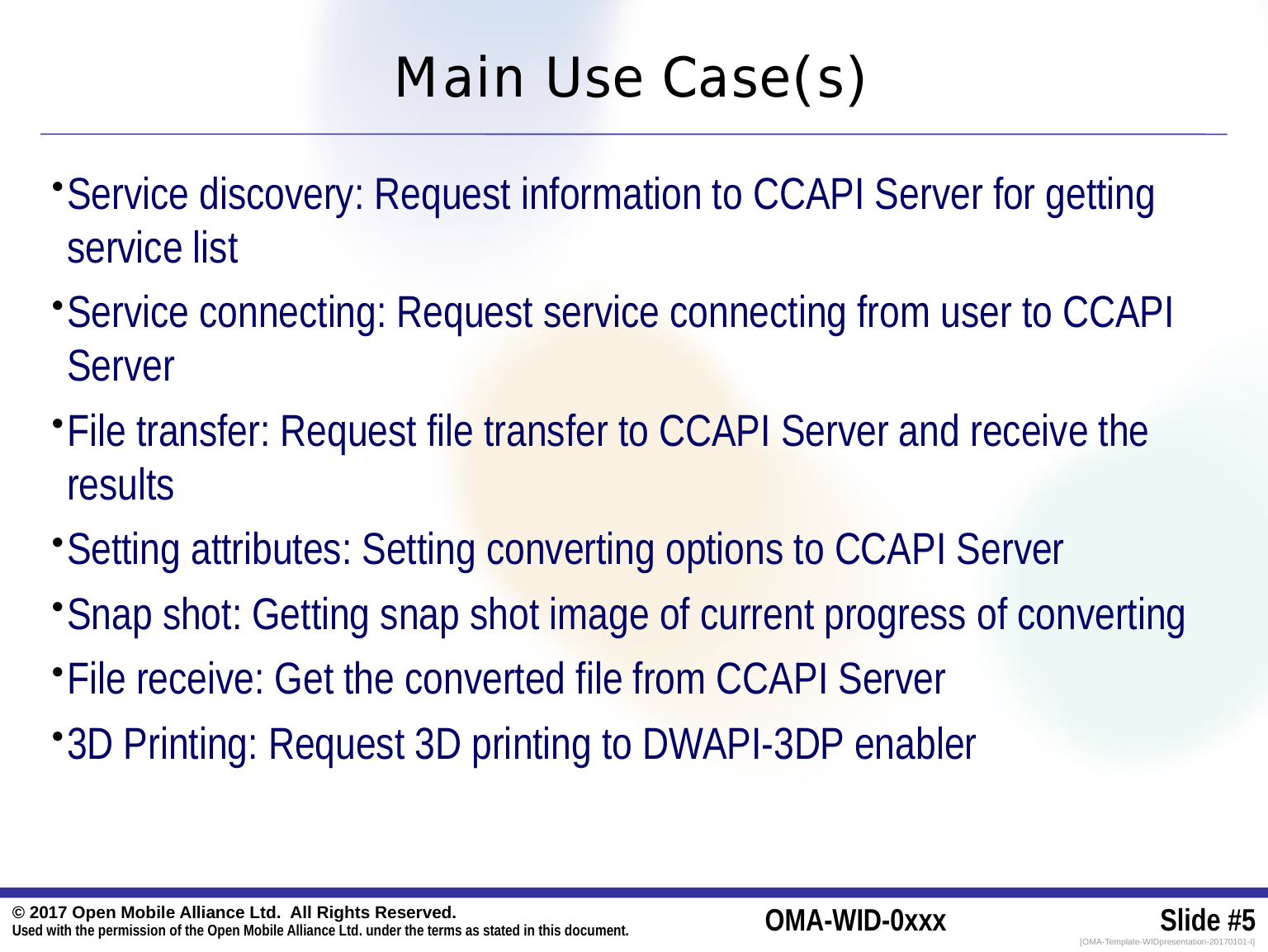

# Main Use Case(s)
Service discovery: Request information to CCAPI Server for getting service list
Service connecting: Request service connecting from user to CCAPI Server
File transfer: Request file transfer to CCAPI Server and receive the results
Setting attributes: Setting converting options to CCAPI Server
Snap shot: Getting snap shot image of current progress of converting
File receive: Get the converted file from CCAPI Server
3D Printing: Request 3D printing to DWAPI-3DP enabler